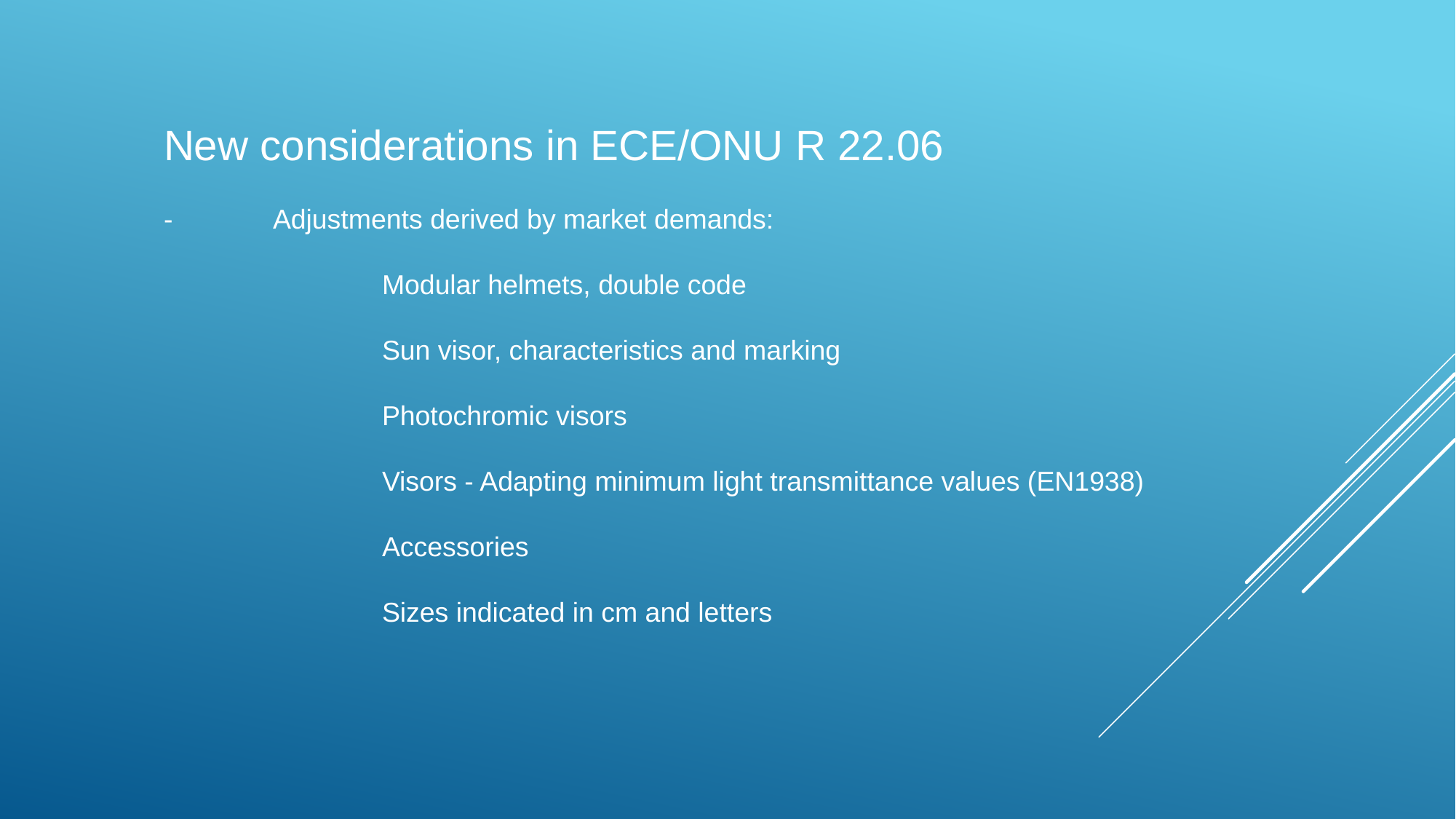

New considerations in ECE/ONU R 22.06

- 	Adjustments derived by market demands:

		Modular helmets, double code

		Sun visor, characteristics and marking

		Photochromic visors

		Visors - Adapting minimum light transmittance values (EN1938)

		Accessories

		Sizes indicated in cm and letters